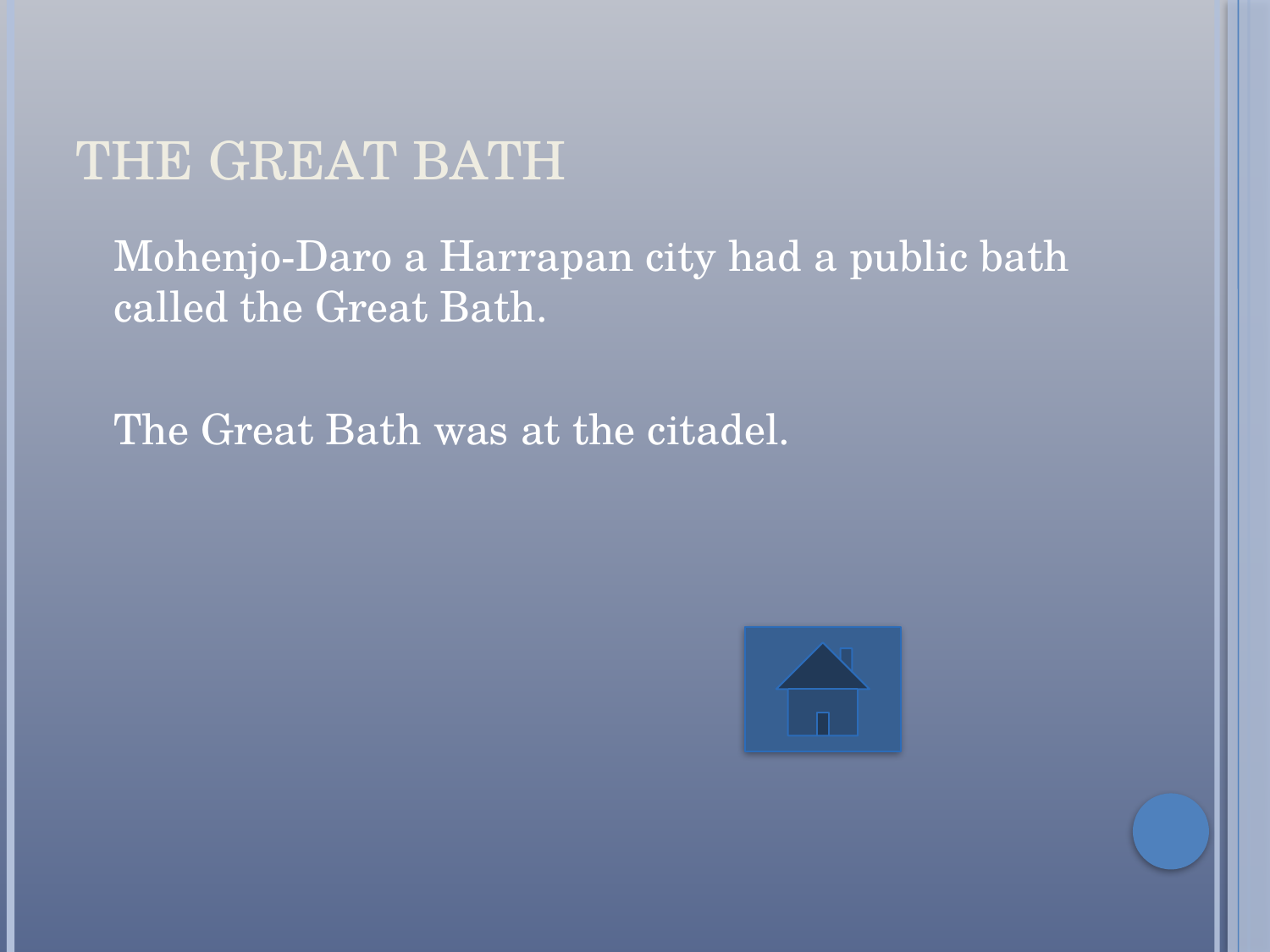

# The great bath
	Mohenjo-Daro a Harrapan city had a public bath called the Great Bath.

	The Great Bath was at the citadel.